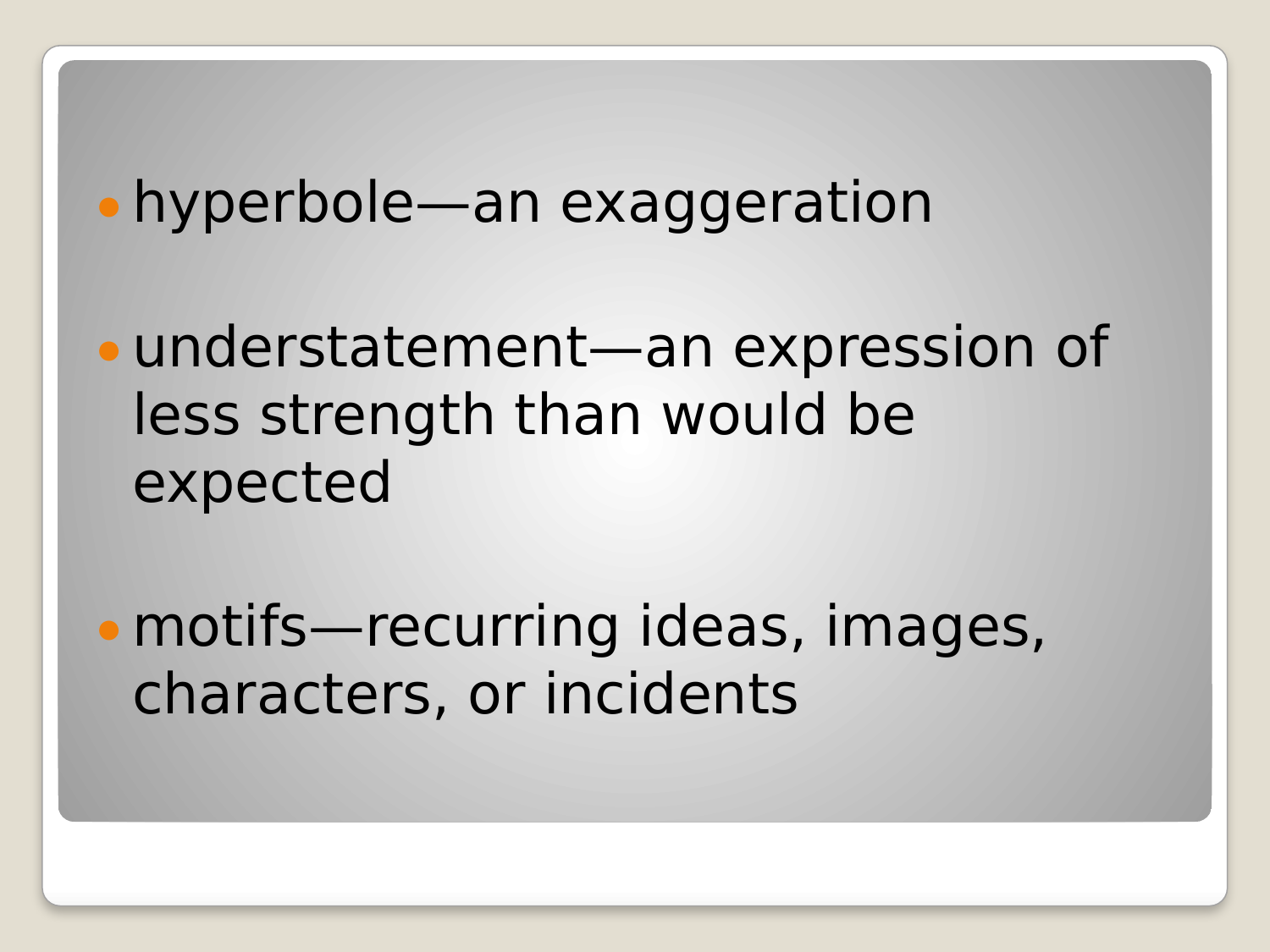

hyperbole—an exaggeration

understatement—an expression of less strength than would be expected

motifs—recurring ideas, images, characters, or incidents

#